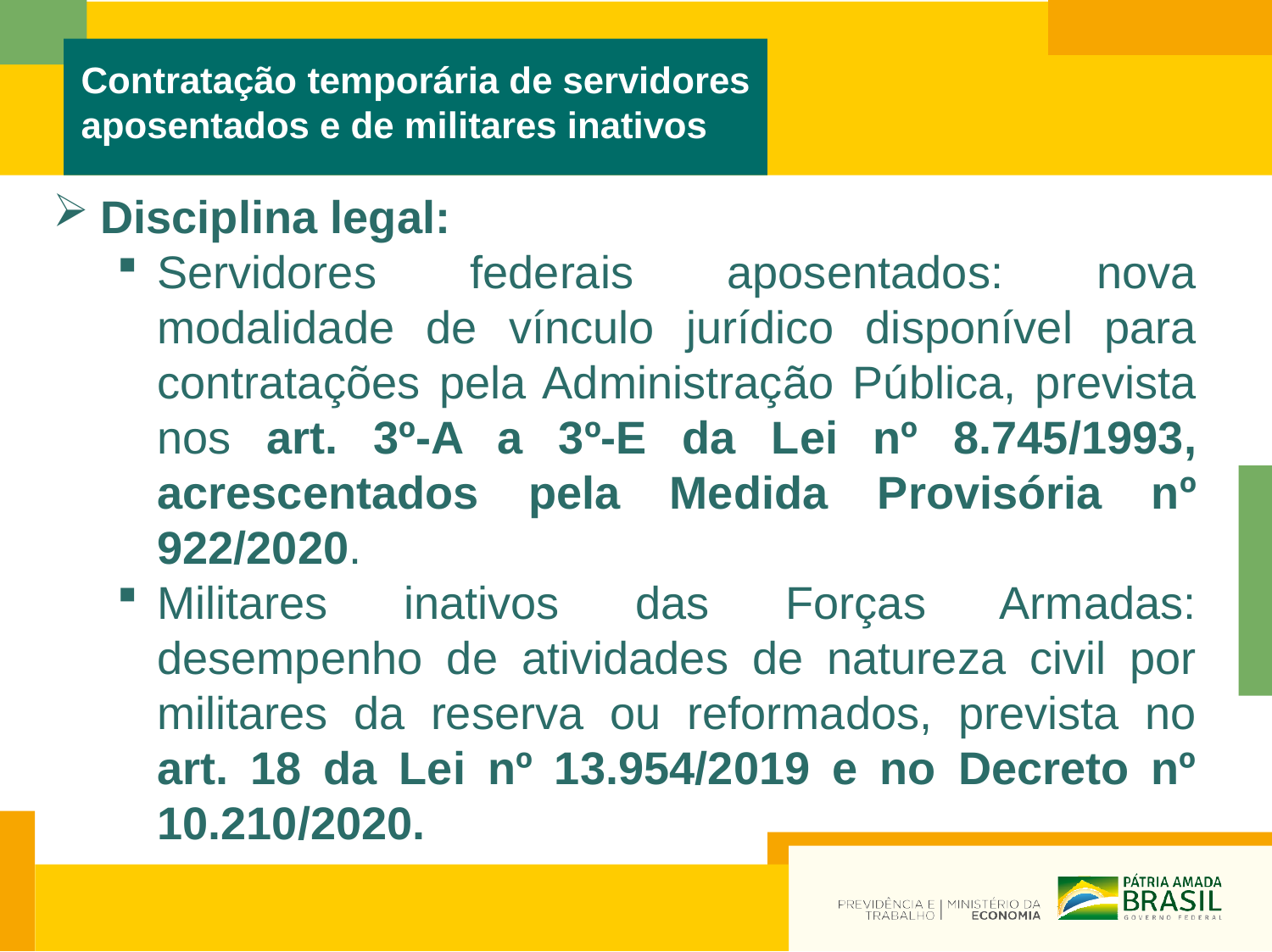

Contratação temporária de servidores aposentados e de militares inativos
Disciplina legal:
Servidores federais aposentados: nova modalidade de vínculo jurídico disponível para contratações pela Administração Pública, prevista nos art. 3º-A a 3º-E da Lei nº 8.745/1993, acrescentados pela Medida Provisória nº 922/2020.
Militares inativos das Forças Armadas: desempenho de atividades de natureza civil por militares da reserva ou reformados, prevista no art. 18 da Lei nº 13.954/2019 e no Decreto nº 10.210/2020.